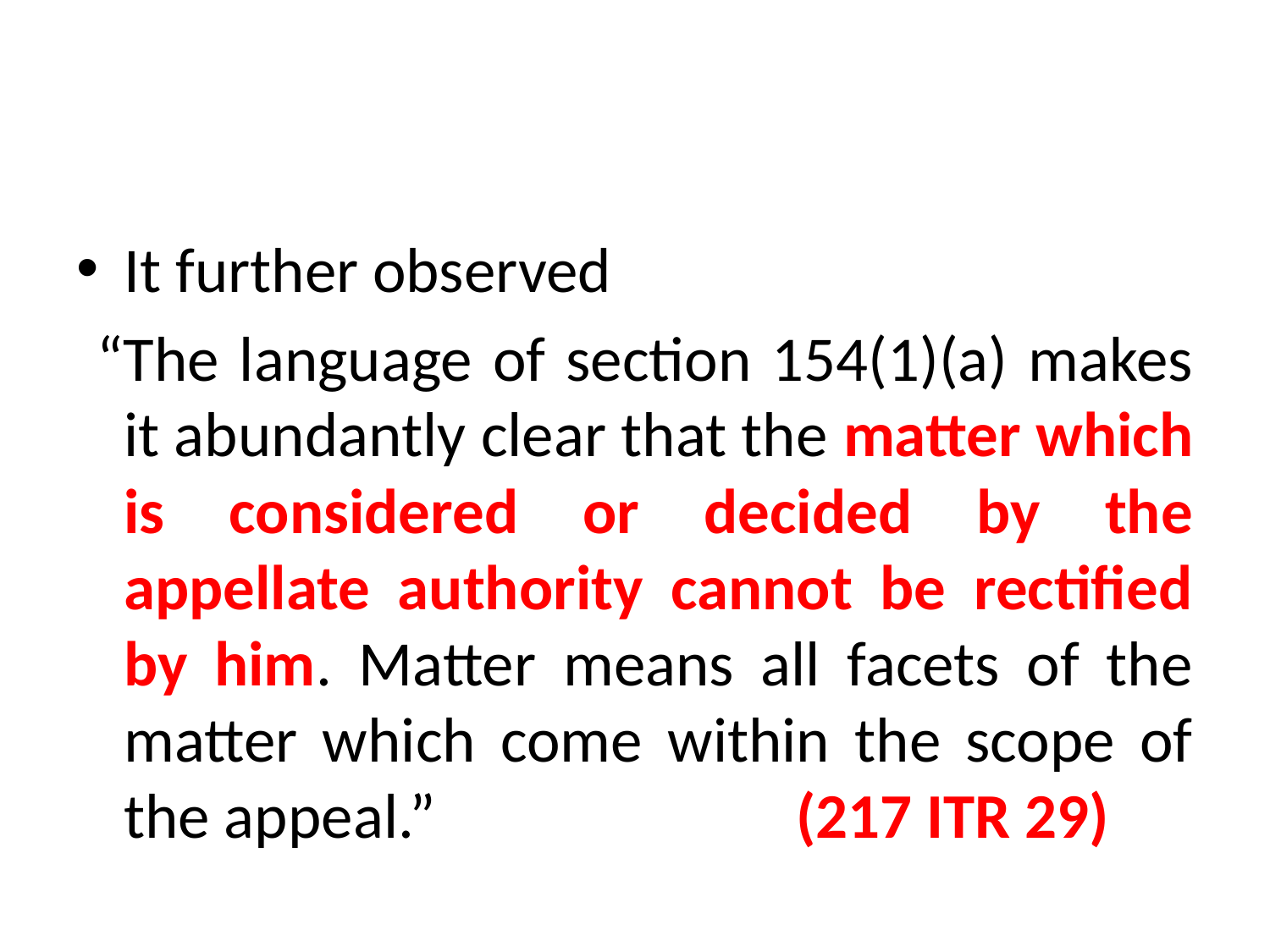

#
It further observed
 “The language of section 154(1)(a) makes it abundantly clear that the matter which is considered or decided by the appellate authority cannot be rectified by him. Matter means all facets of the matter which come within the scope of the appeal.”                         (217 ITR 29)